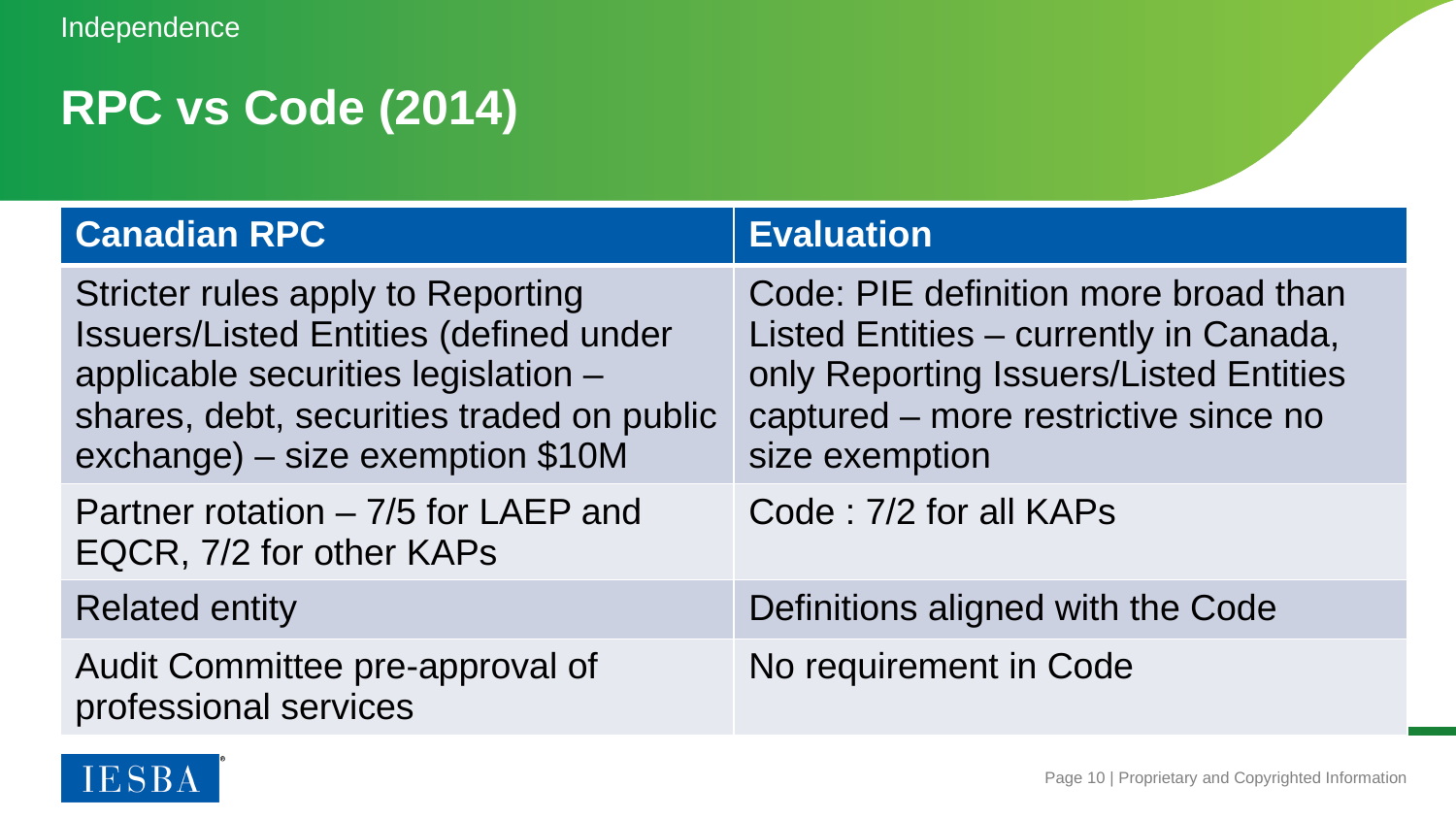

Independence
# RPC vs Code (2014)
| Canadian RPC | Evaluation |
| --- | --- |
| Stricter rules apply to Reporting Issuers/Listed Entities (defined under applicable securities legislation – shares, debt, securities traded on public exchange) – size exemption $10M | Code: PIE definition more broad than Listed Entities – currently in Canada, only Reporting Issuers/Listed Entities captured – more restrictive since no size exemption |
| Partner rotation – 7/5 for LAEP and EQCR, 7/2 for other KAPs | Code : 7/2 for all KAPs |
| Related entity | Definitions aligned with the Code |
| Audit Committee pre-approval of professional services | No requirement in Code |